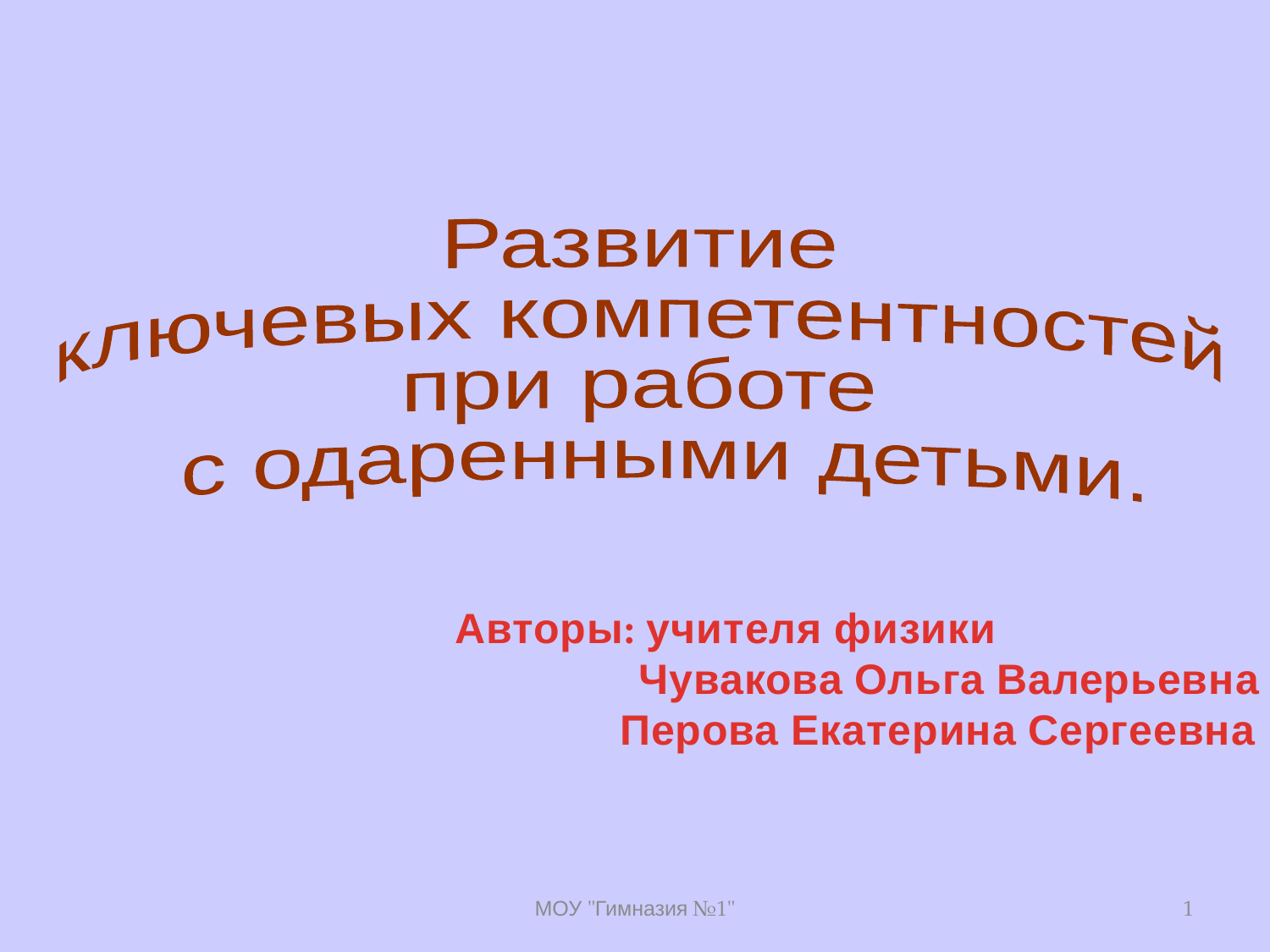

Развитие
ключевых компетентностей
при работе
 с одаренными детьми.
   Авторы: учителя физики
                   Чувакова Ольга Валерьевна
                 Перова Екатерина Сергеевна
МОУ "Гимназия №1"
1